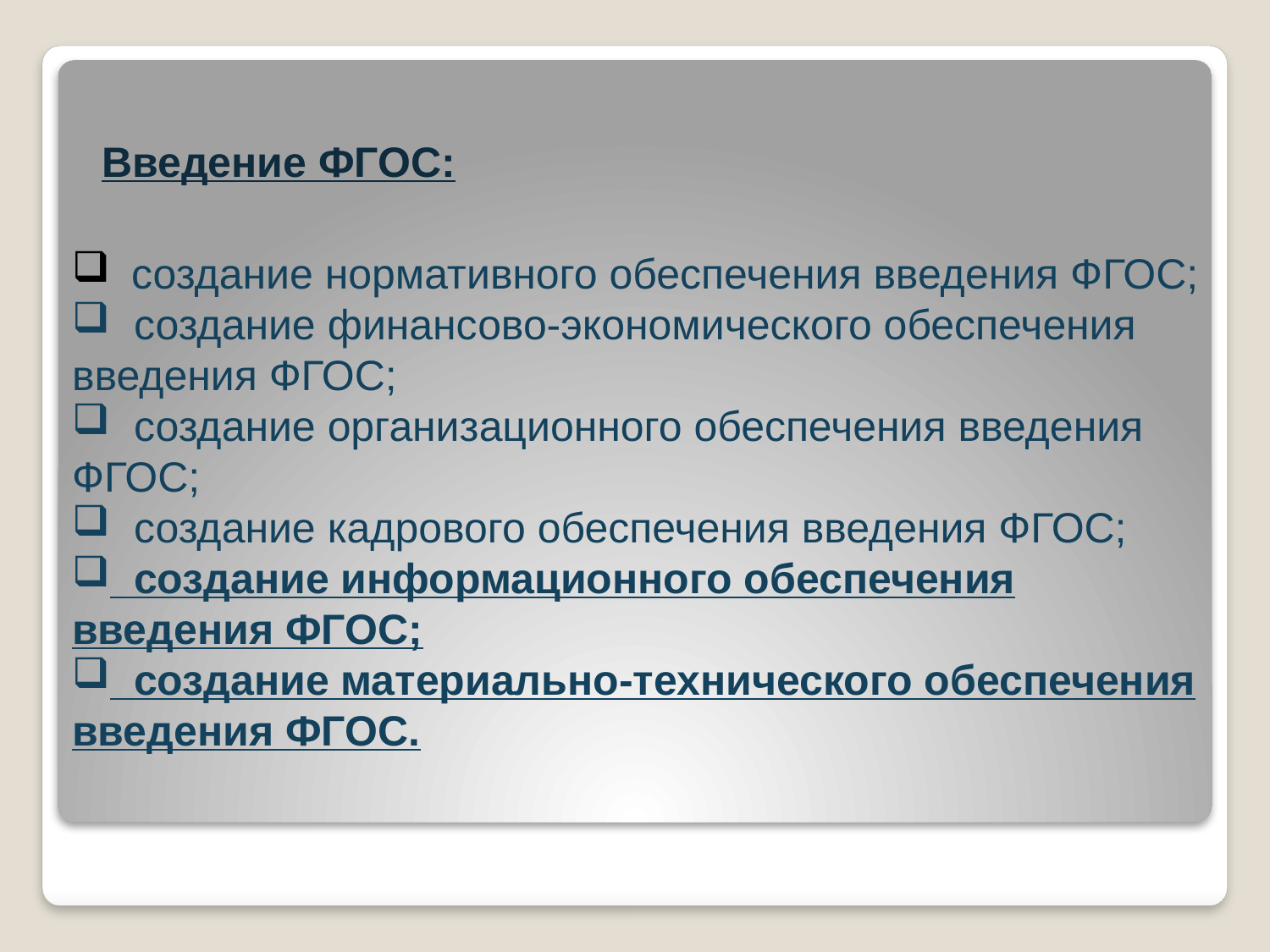

Введение ФГОС:
  создание нормативного обеспечения введения ФГОС;
  создание финансово-экономического обеспечения введения ФГОС;
  создание организационного обеспечения введения ФГОС;
  создание кадрового обеспечения введения ФГОС;
  создание информационного обеспечения введения ФГОС;
  создание материально-технического обеспечения введения ФГОС.